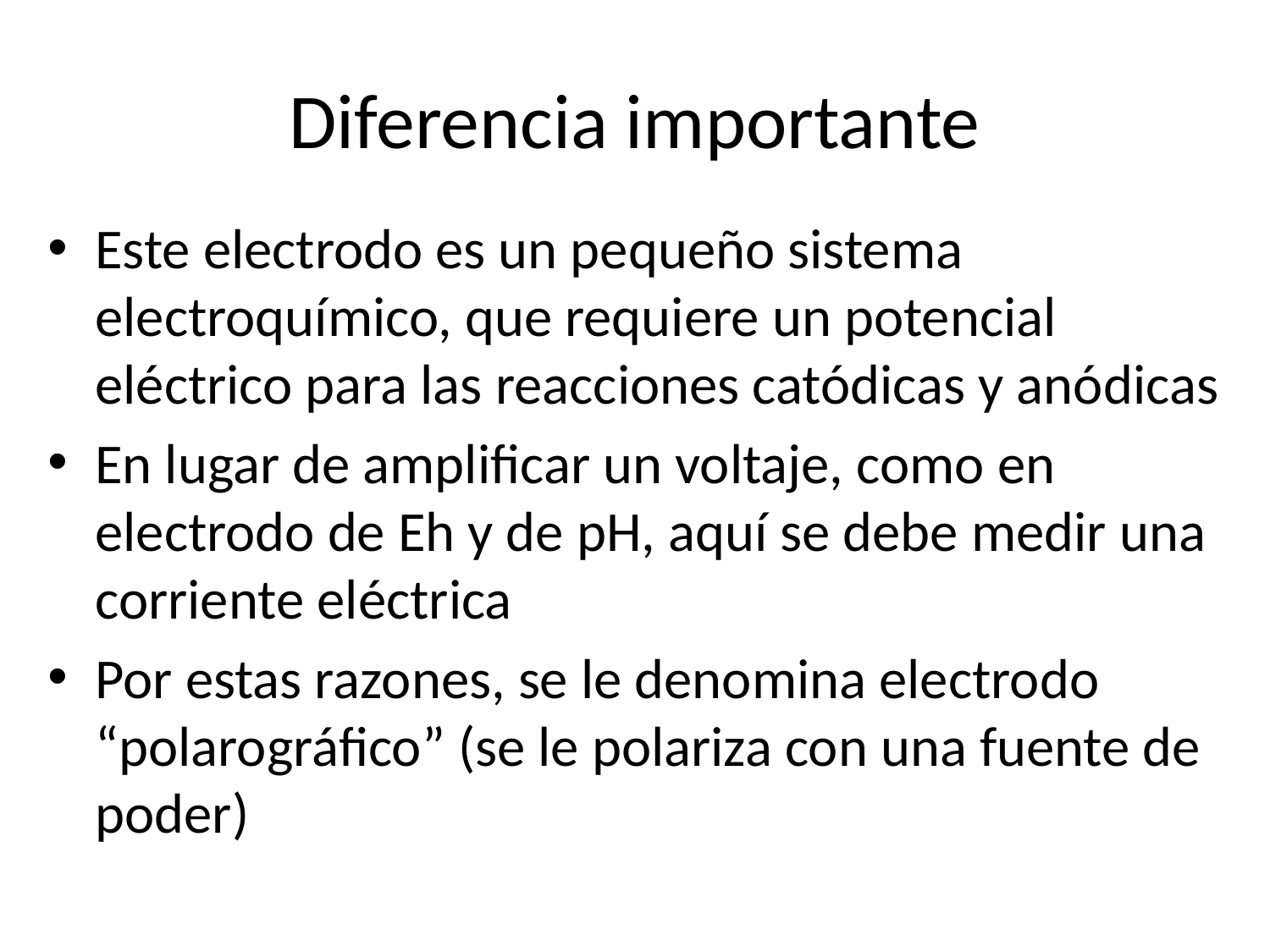

# Diferencia importante
Este electrodo es un pequeño sistema electroquímico, que requiere un potencial eléctrico para las reacciones catódicas y anódicas
En lugar de amplificar un voltaje, como en electrodo de Eh y de pH, aquí se debe medir una corriente eléctrica
Por estas razones, se le denomina electrodo “polarográfico” (se le polariza con una fuente de poder)